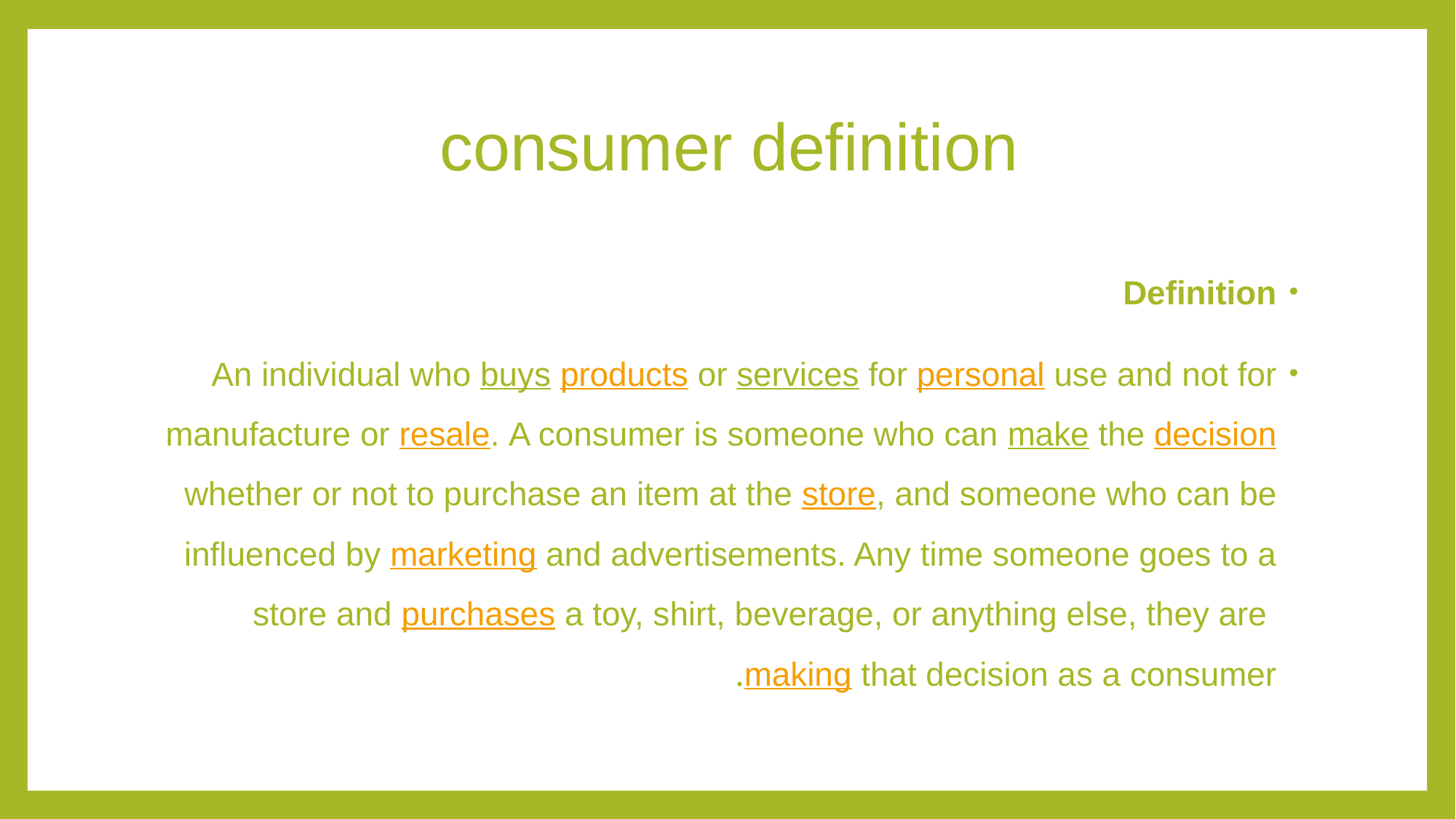

# consumer definition
Definition
An individual who buys products or services for personal use and not for manufacture or resale. A consumer is someone who can make the decision whether or not to purchase an item at the store, and someone who can be influenced by marketing and advertisements. Any time someone goes to a store and purchases a toy, shirt, beverage, or anything else, they are making that decision as a consumer.